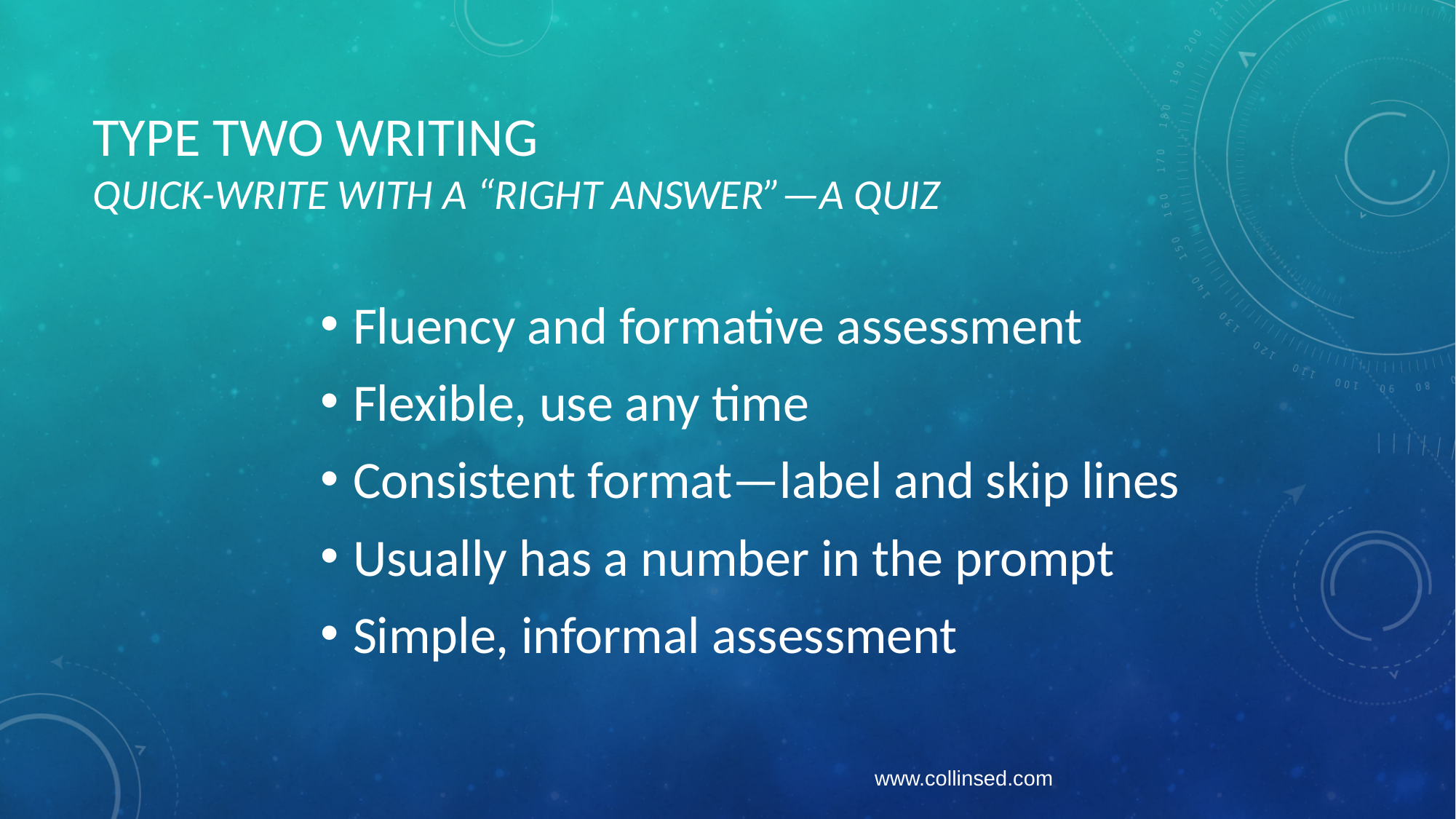

# Type Two Writing Quick-write with a “right answer”—a quiz
Fluency and formative assessment
Flexible, use any time
Consistent format—label and skip lines
Usually has a number in the prompt
Simple, informal assessment

www.collinsed.com